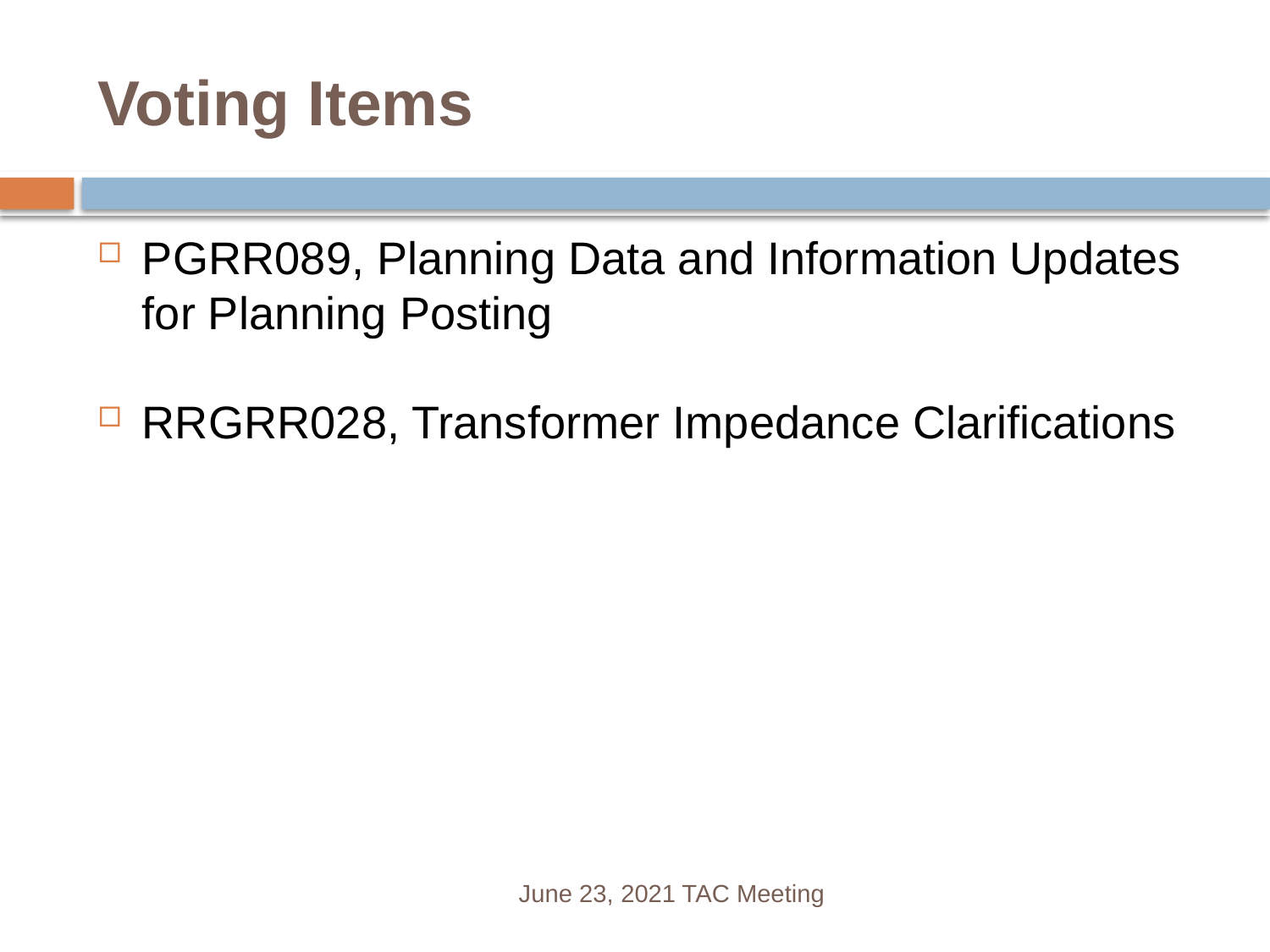

# Voting Items
PGRR089, Planning Data and Information Updates for Planning Posting

RRGRR028, Transformer Impedance Clarifications

June 23, 2021 TAC Meeting